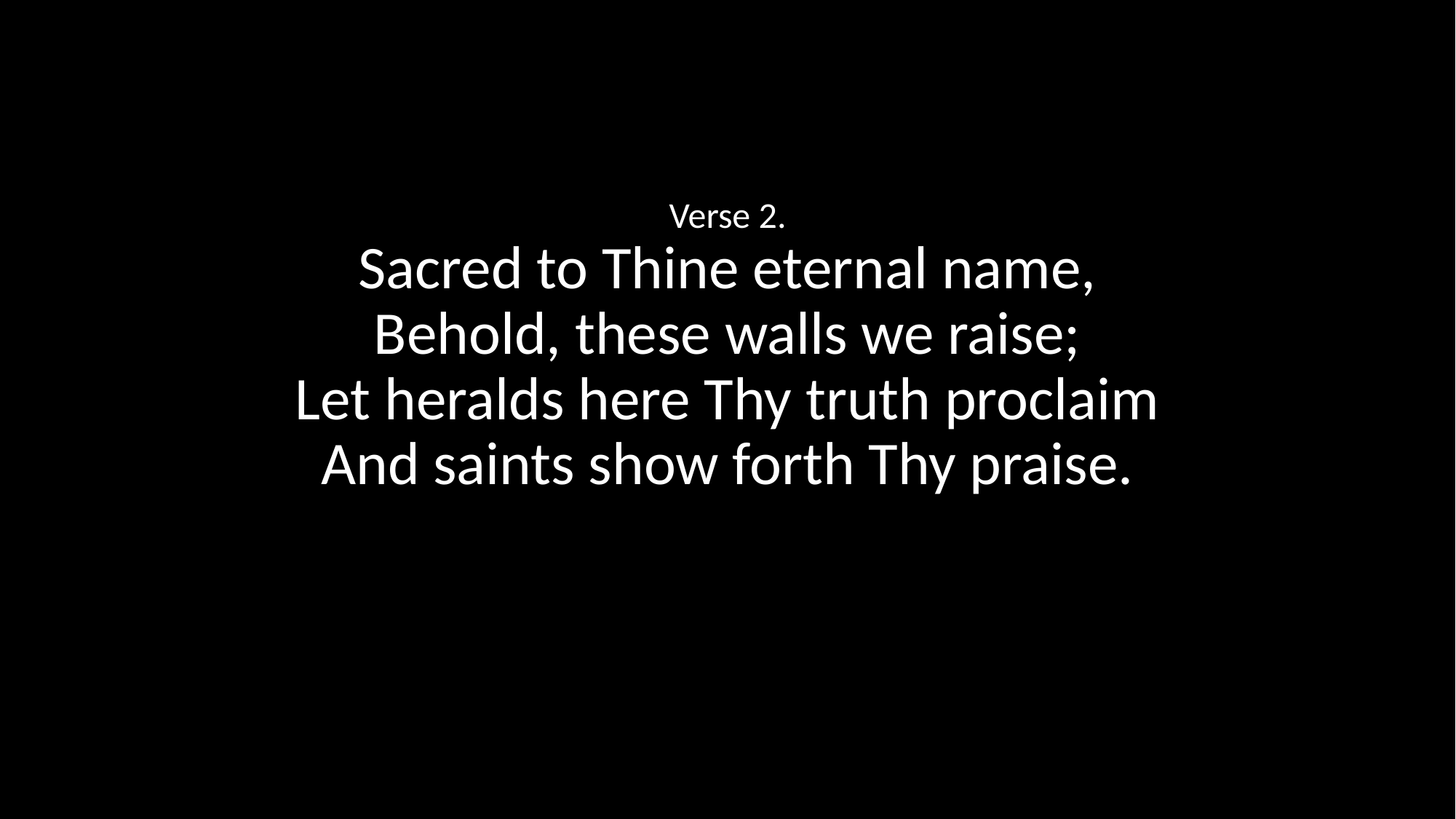

Verse 2.
Sacred to Thine eternal name,
Behold, these walls we raise;
Let heralds here Thy truth proclaim
And saints show forth Thy praise.